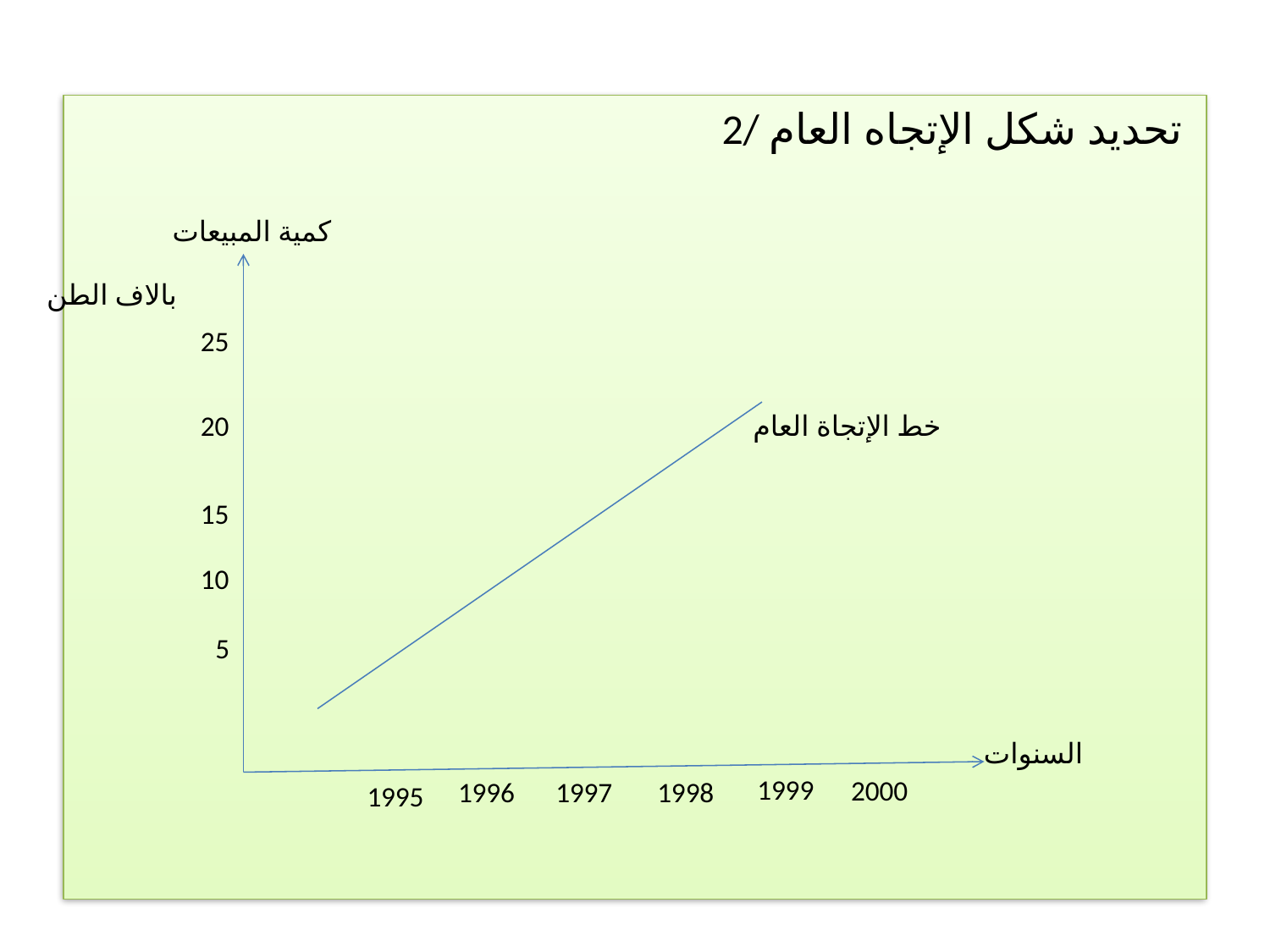

2/ تحديد شكل الإتجاه العام

كمية المبيعات
بالاف الطن
25
20
خط الإتجاة العام
15
10
5
السنوات
1999
2000
1996
1997
1998
1995